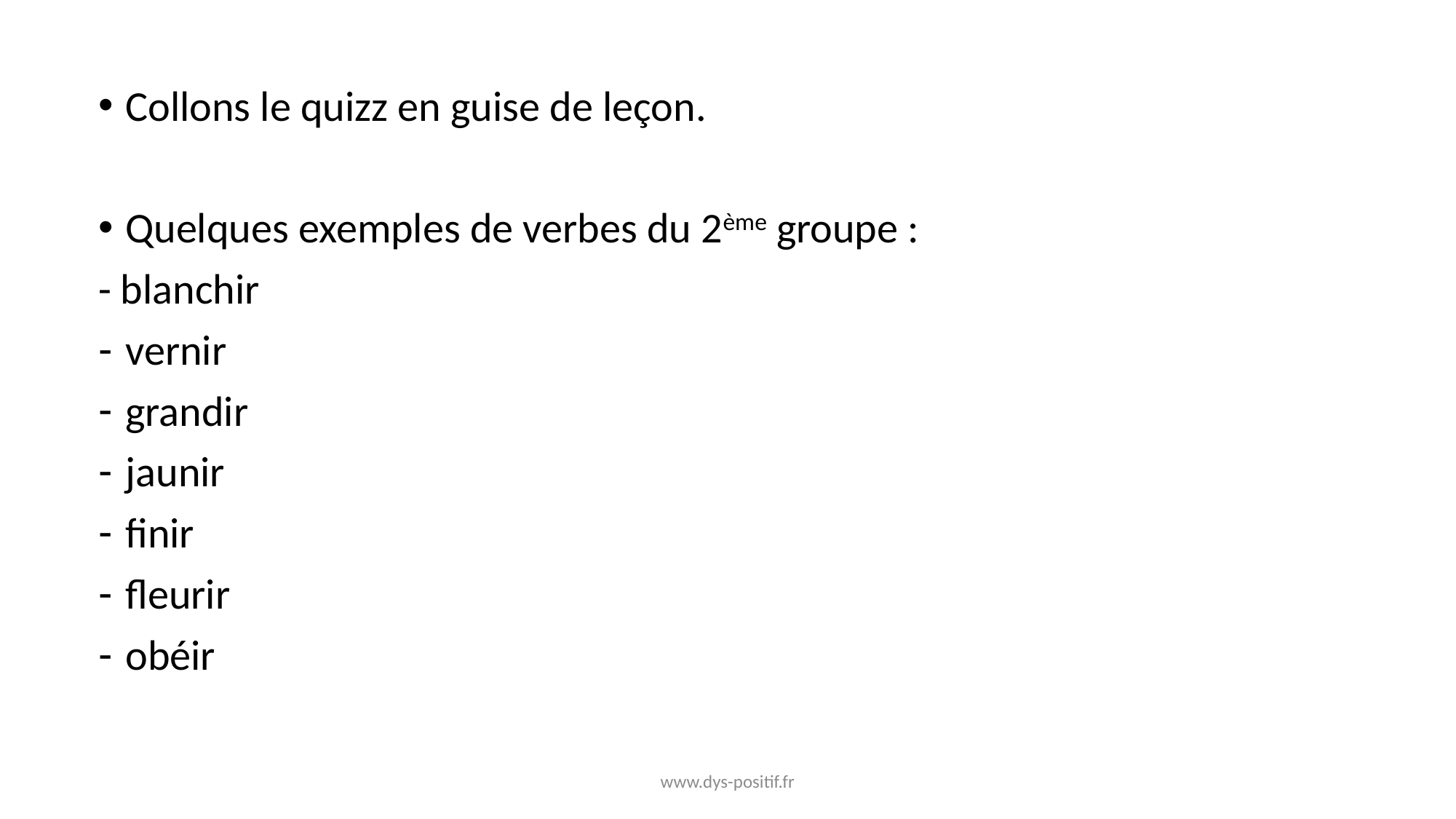

Collons le quizz en guise de leçon.

Quelques exemples de verbes du 2ème groupe :
- blanchir
vernir
grandir
jaunir
finir
fleurir
obéir

www.dys-positif.fr